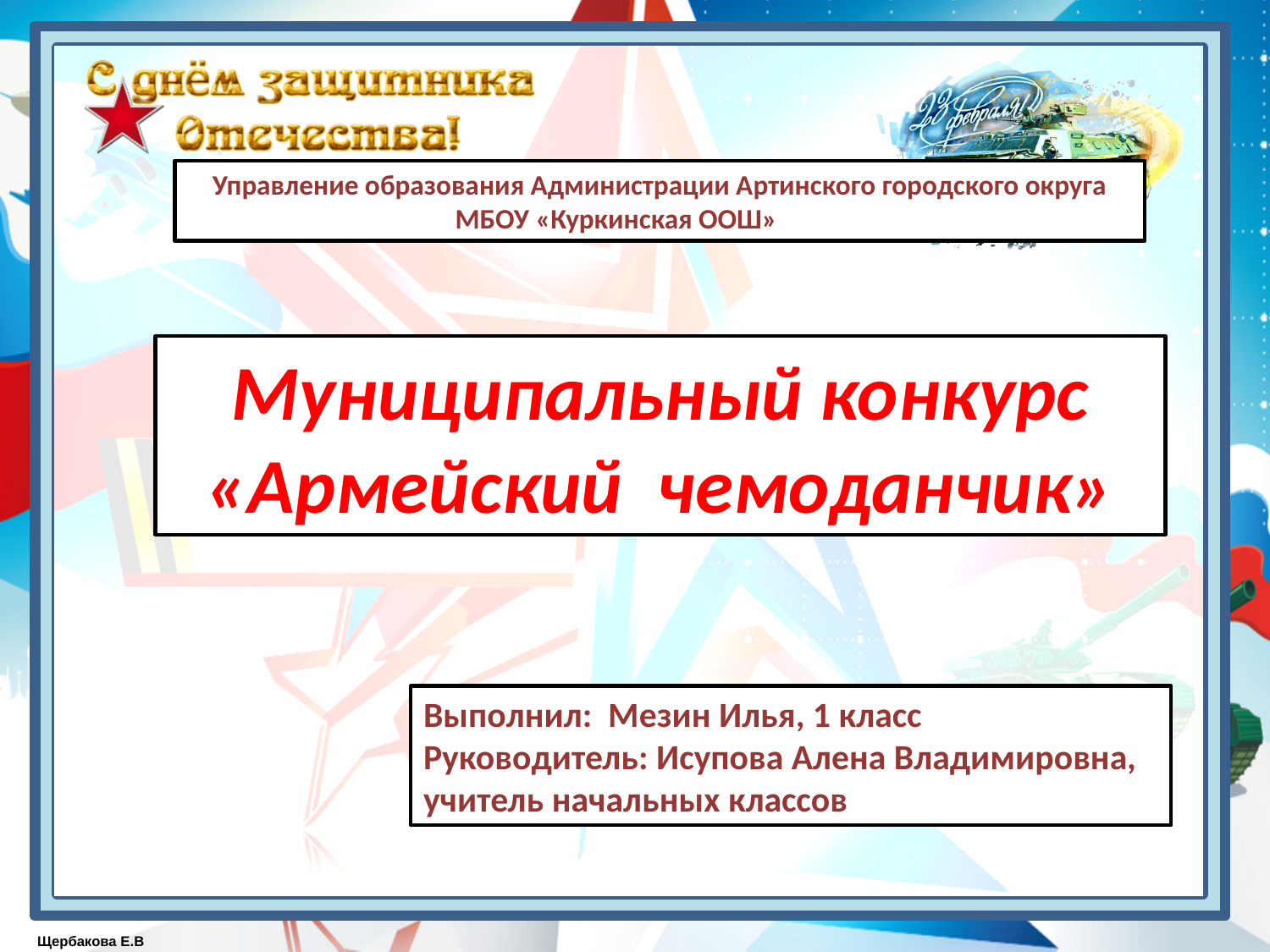

Управление образования Администрации Артинского городского округа
МБОУ «Куркинская ООШ»
Муниципальный конкурс
«Армейский  чемоданчик»
Выполнил:  Мезин Илья, 1 класс
Руководитель: Исупова Алена Владимировна,
учитель начальных классов